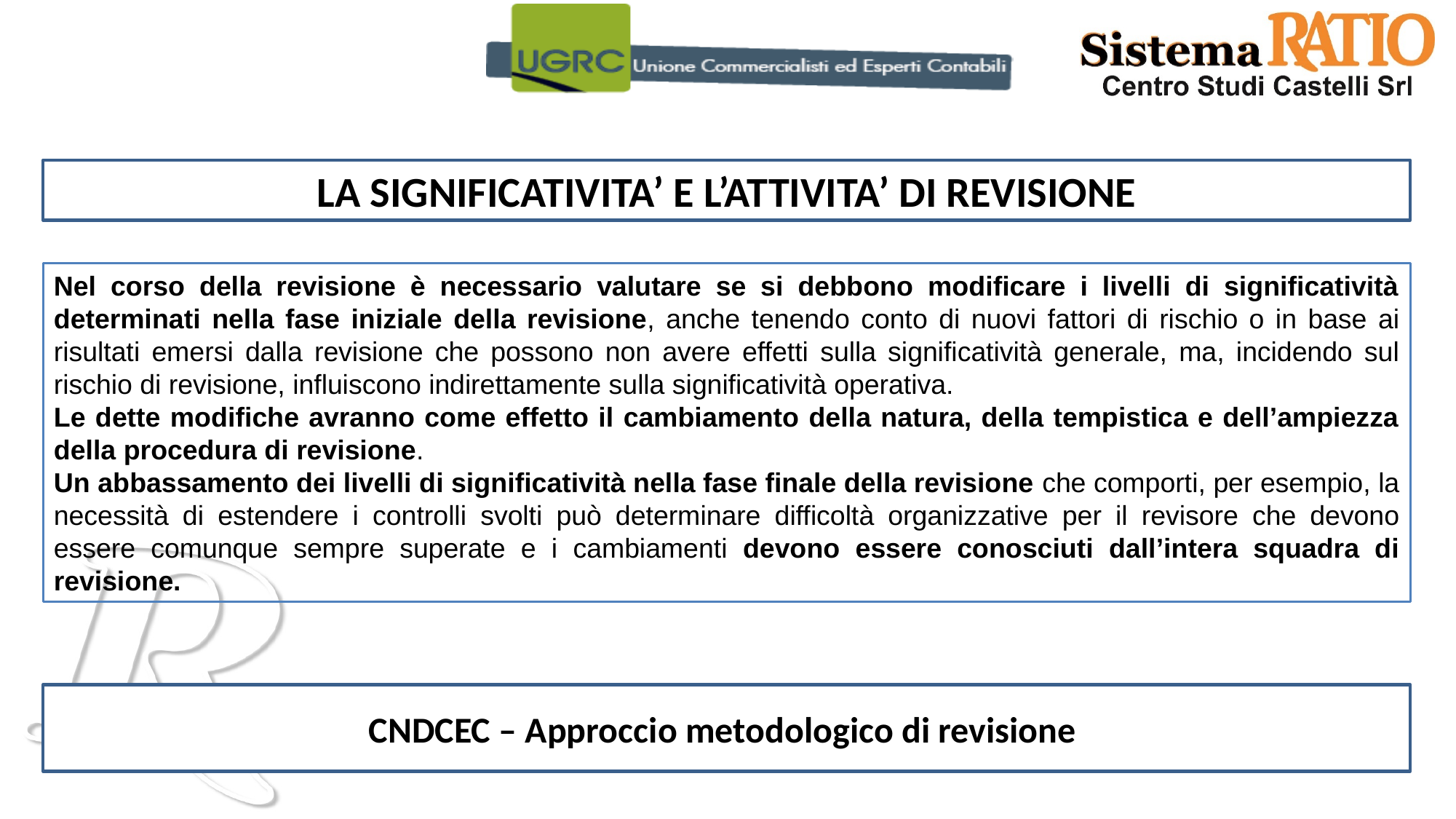

LA SIGNIFICATIVITA’ E L’ATTIVITA’ DI REVISIONE

Nel corso della revisione è necessario valutare se si debbono modificare i livelli di significatività determinati nella fase iniziale della revisione, anche tenendo conto di nuovi fattori di rischio o in base ai risultati emersi dalla revisione che possono non avere effetti sulla significatività generale, ma, incidendo sul rischio di revisione, influiscono indirettamente sulla significatività operativa.
Le dette modifiche avranno come effetto il cambiamento della natura, della tempistica e dell’ampiezza della procedura di revisione.
Un abbassamento dei livelli di significatività nella fase finale della revisione che comporti, per esempio, la necessità di estendere i controlli svolti può determinare difficoltà organizzative per il revisore che devono essere comunque sempre superate e i cambiamenti devono essere conosciuti dall’intera squadra di revisione.
CNDCEC – Approccio metodologico di revisione